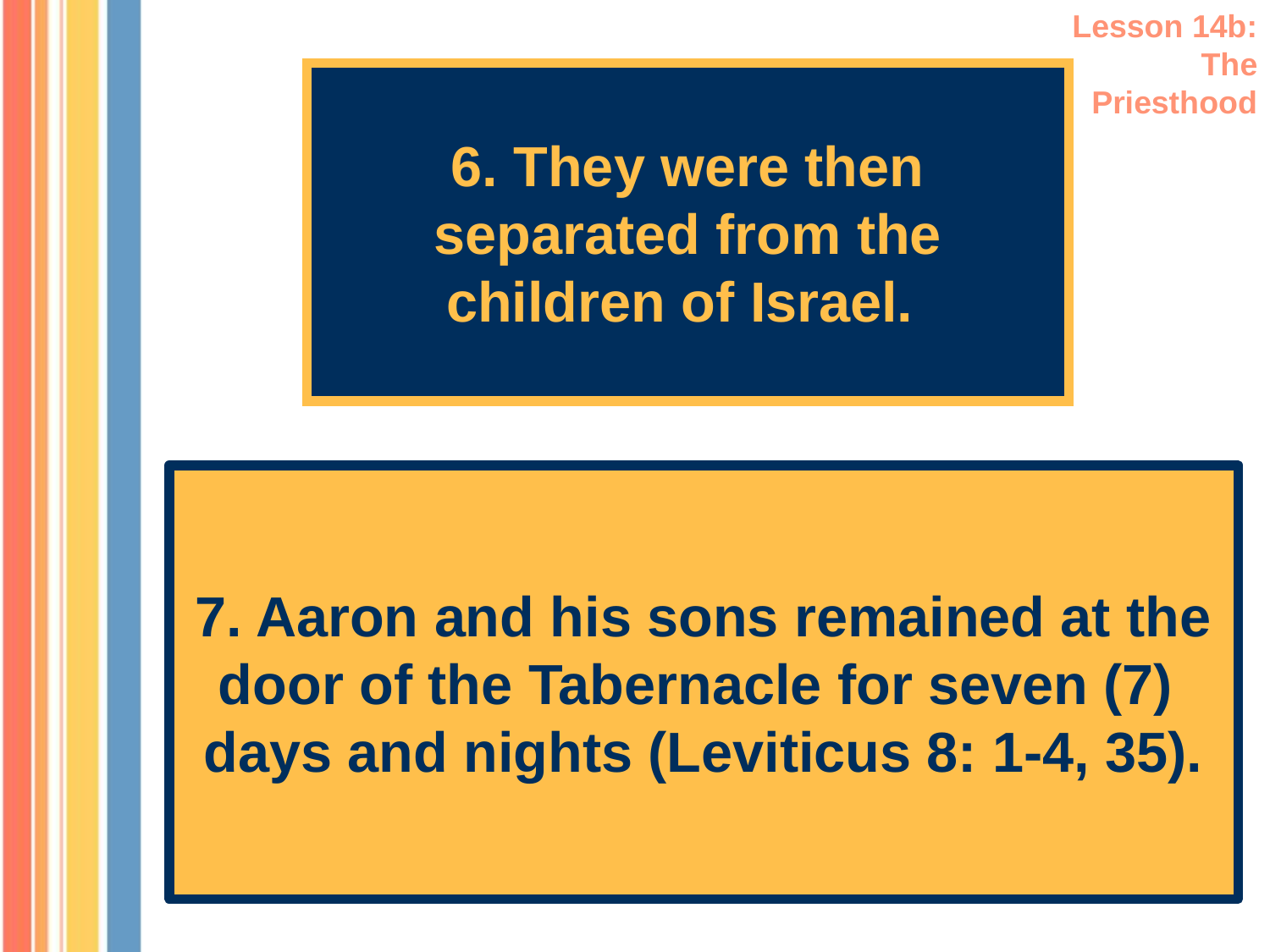

Lesson 14b: The Priesthood

6. They were then separated from the children of Israel.

7. Aaron and his sons remained at the door of the Tabernacle for seven (7)  days and nights (Leviticus 8: 1-4, 35).